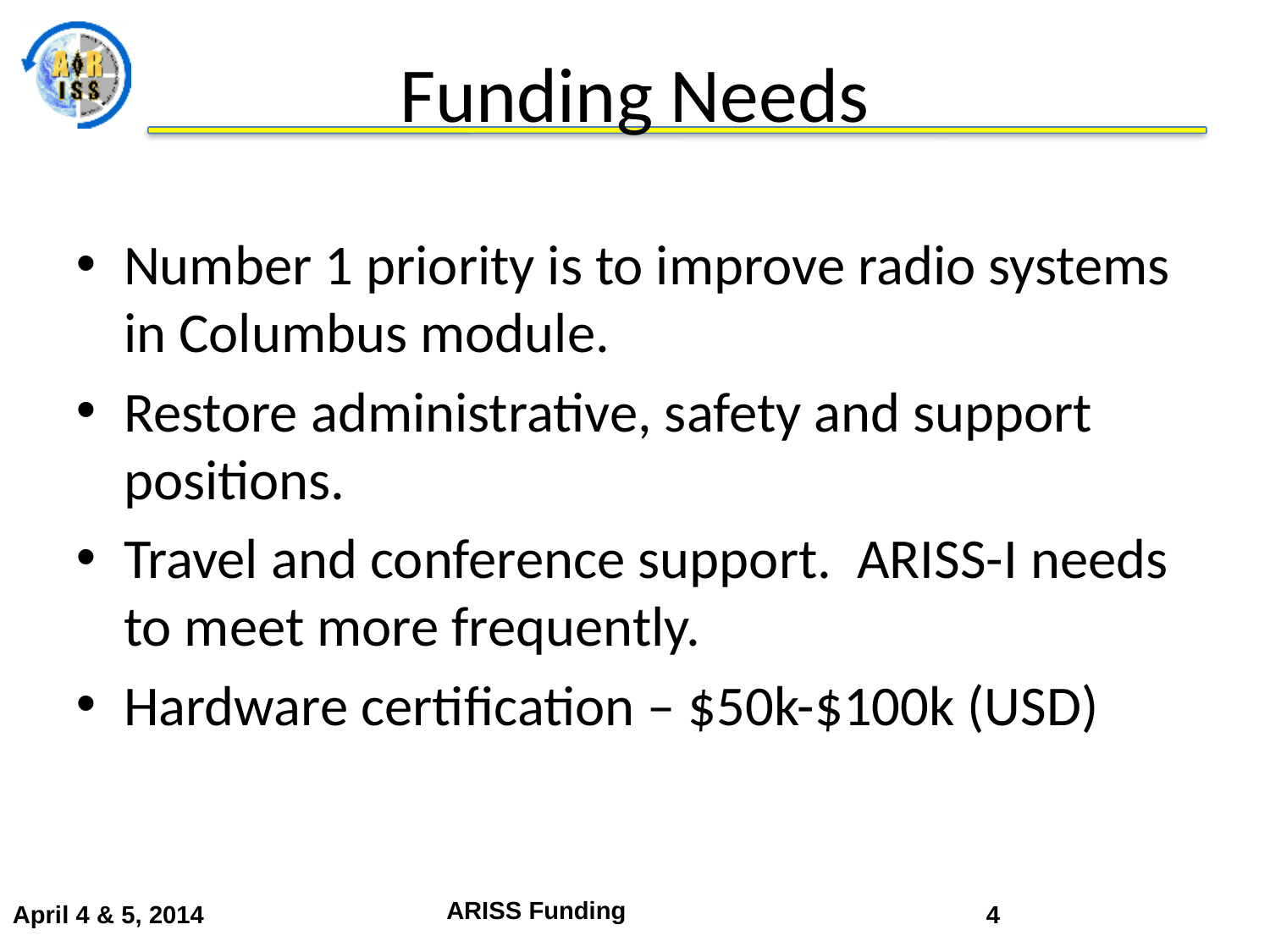

# Funding Needs
Number 1 priority is to improve radio systems in Columbus module.
Restore administrative, safety and support positions.
Travel and conference support.  ARISS-I needs to meet more frequently.
Hardware certification – $50k-$100k (USD)

ARISS Funding
April 4 & 5, 2014
4